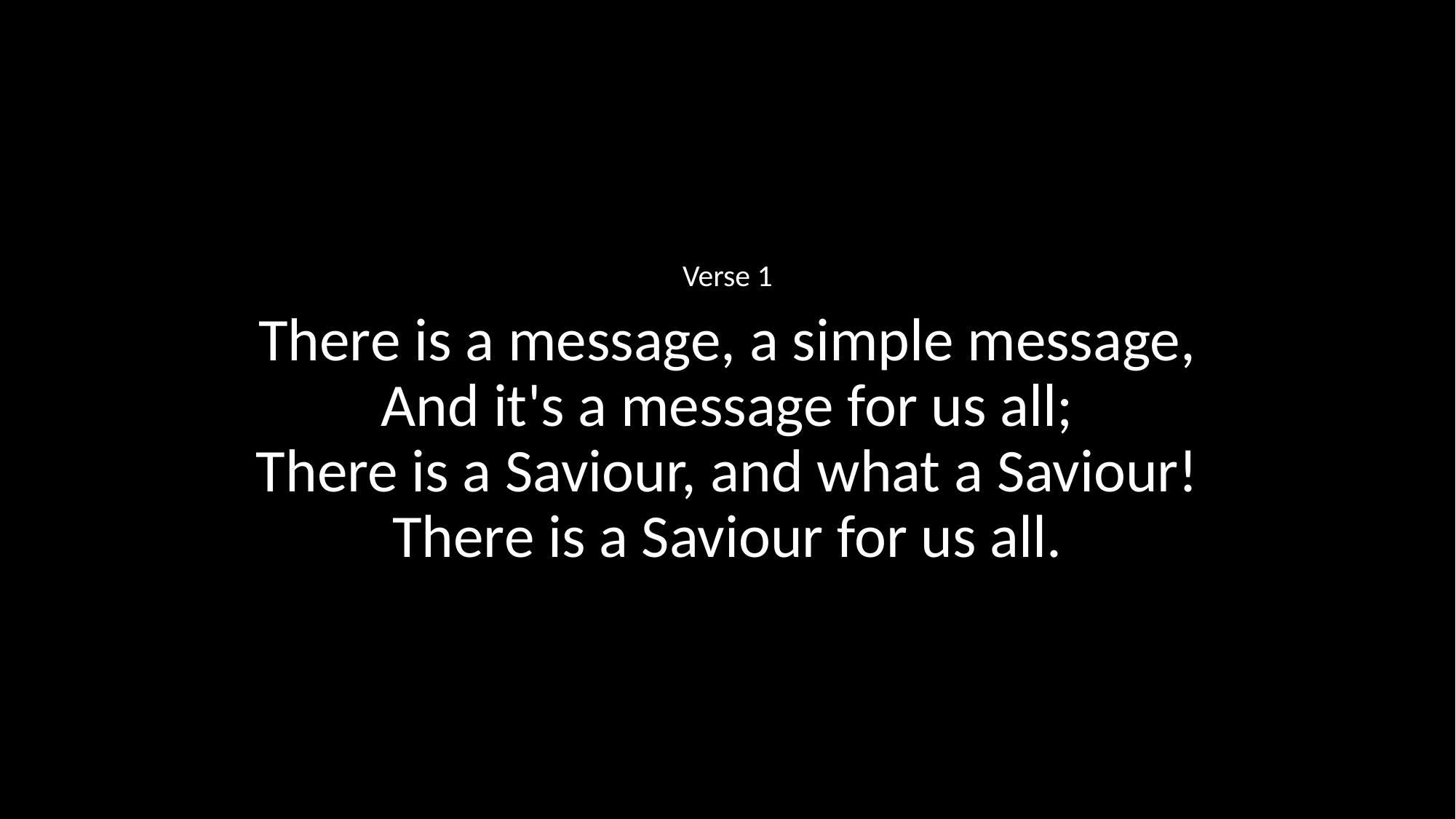

Verse 1
There is a message, a simple message,
And it's a message for us all;
There is a Saviour, and what a Saviour!
There is a Saviour for us all.